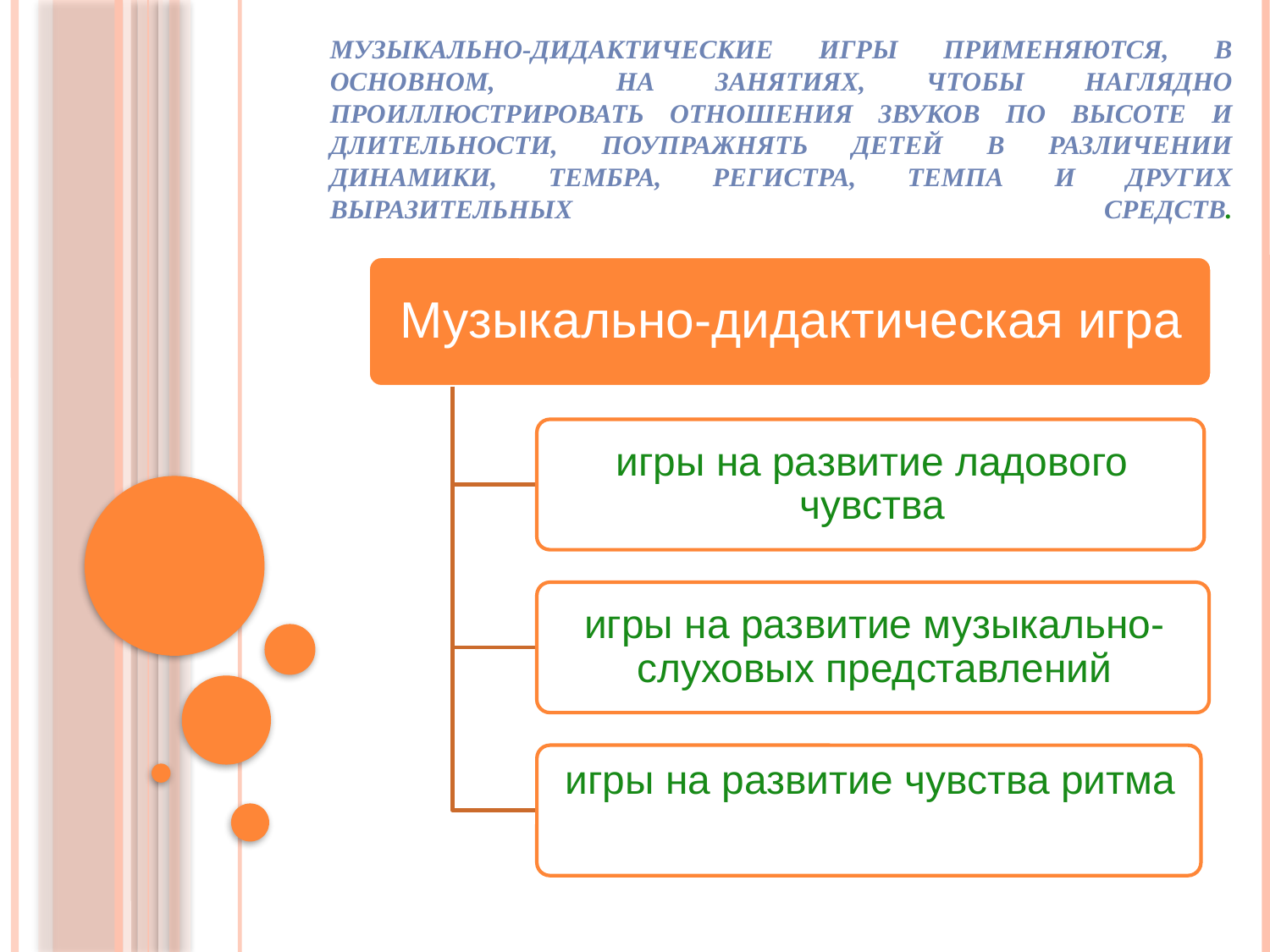

# Музыкально-дидактические игры применяются, в основном,  на занятиях, чтобы наглядно проиллюстрировать отношения звуков по высоте и длительности, поупражнять детей в различении динамики, тембра, регистра, темпа и других выразительных средств.

Музыкально-дидактическая игра
игры на развитие ладового чувства
игры на развитие музыкально-слуховых представлений
игры на развитие чувства ритма